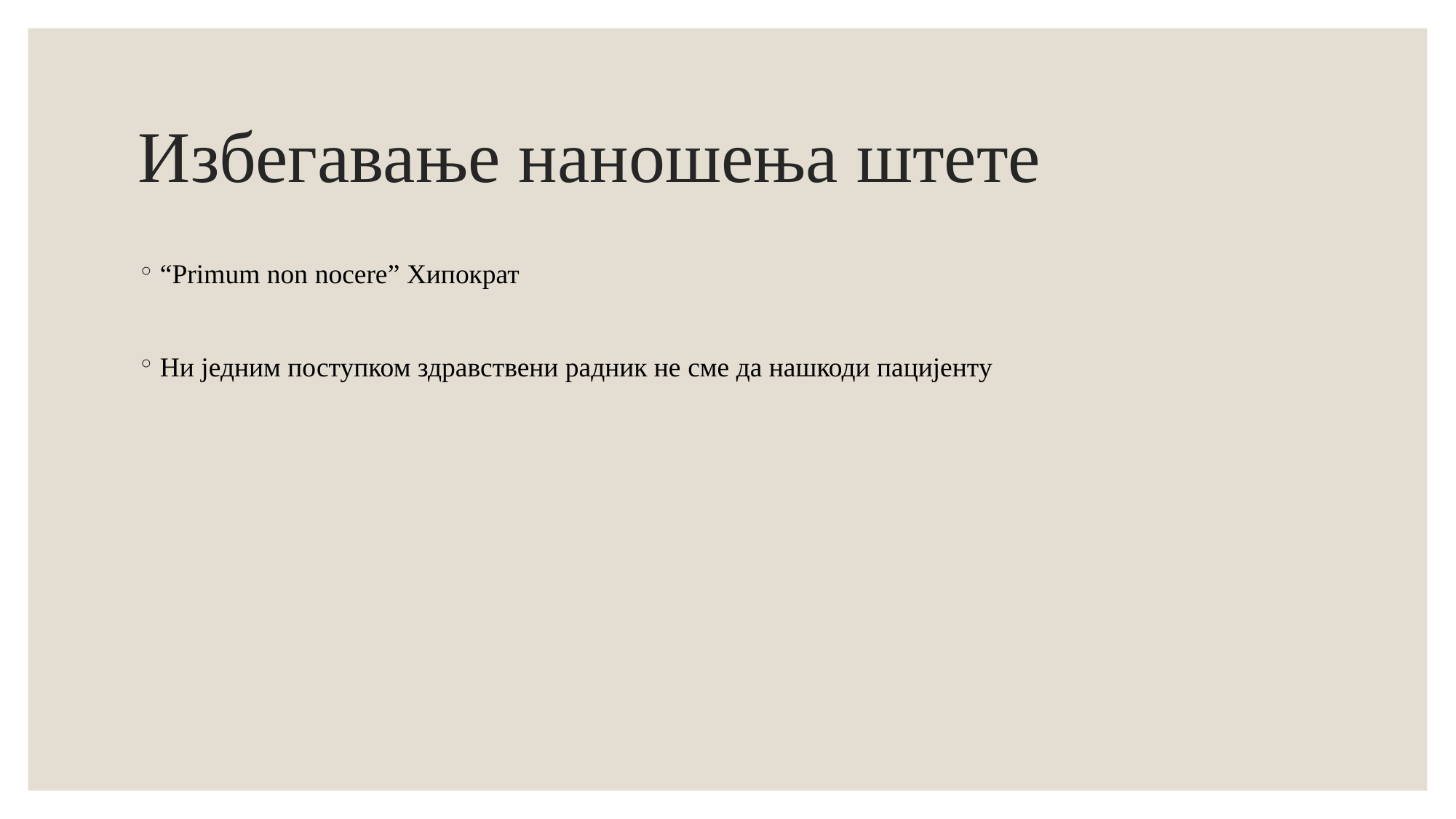

# Избегавање наношења штете
“Primum non nocere” Хипократ

Ни једним поступком здравствени радник не сме да нашкоди пацијенту